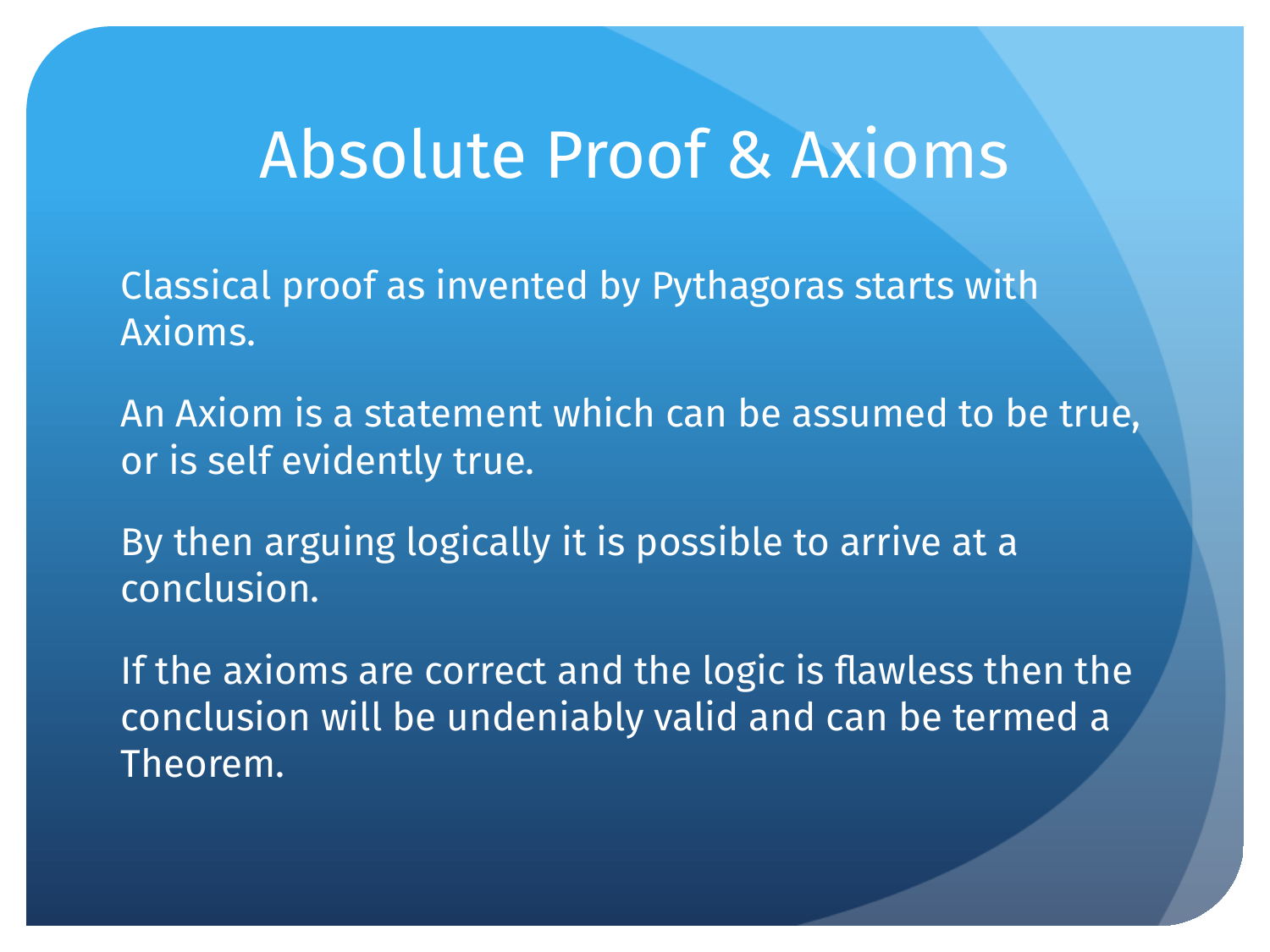

# Absolute Proof & Axioms
Classical proof as invented by Pythagoras starts with Axioms.
An Axiom is a statement which can be assumed to be true, or is self evidently true.
By then arguing logically it is possible to arrive at a conclusion.
If the axioms are correct and the logic is flawless then the conclusion will be undeniably valid and can be termed a Theorem.